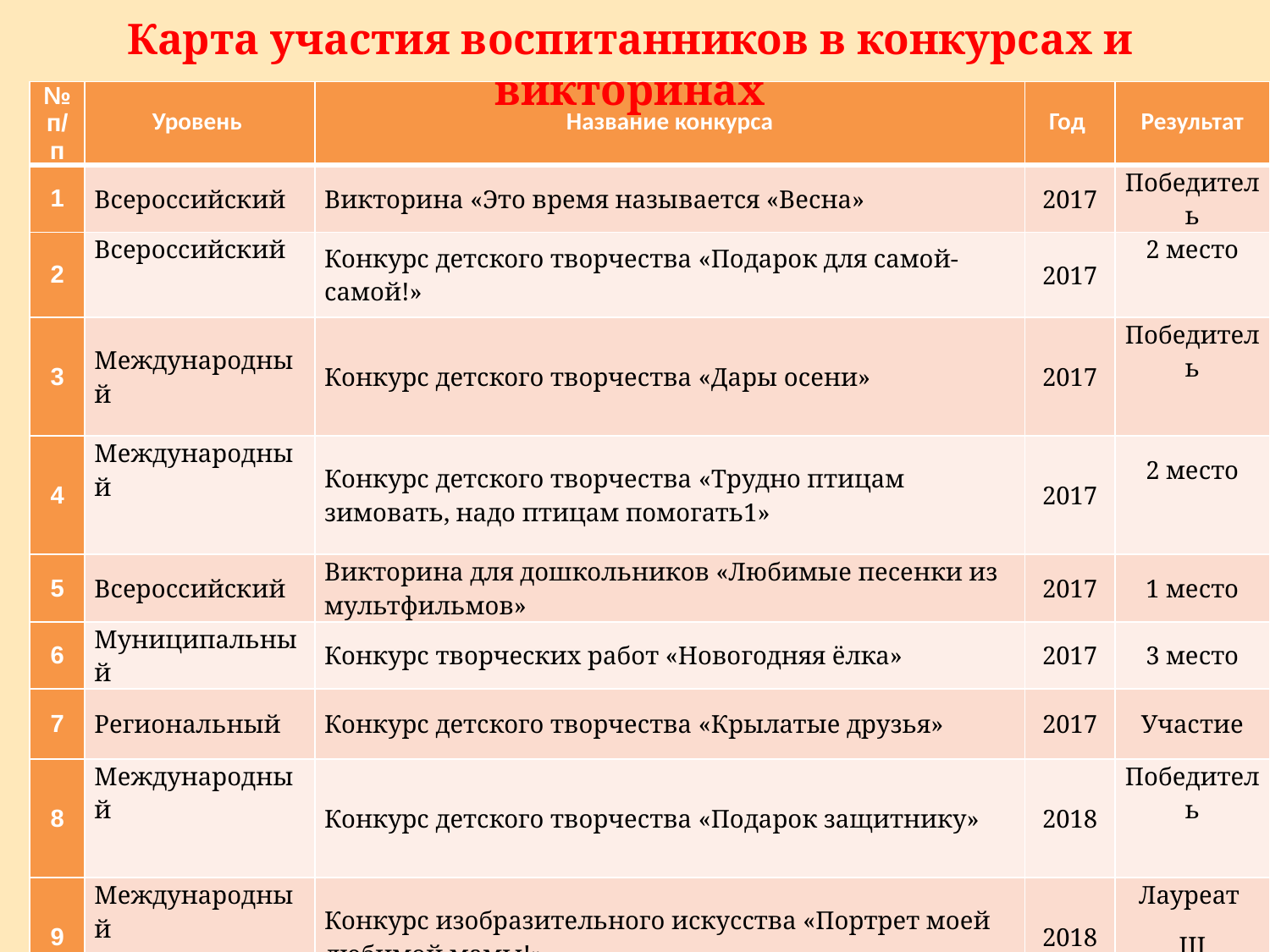

Карта участия воспитанников в конкурсах и викторинах
| № п/п | Уровень | Название конкурса | Год | Результат |
| --- | --- | --- | --- | --- |
| 1 | Всероссийский | Викторина «Это время называется «Весна» | 2017 | Победитель |
| 2 | Всероссийский | Конкурс детского творчества «Подарок для самой-самой!» | 2017 | 2 место |
| 3 | Международный | Конкурс детского творчества «Дары осени» | 2017 | Победитель |
| 4 | Международный | Конкурс детского творчества «Трудно птицам зимовать, надо птицам помогать1» | 2017 | 2 место |
| 5 | Всероссийский | Викторина для дошкольников «Любимые песенки из мультфильмов» | 2017 | 1 место |
| 6 | Муниципальный | Конкурс творческих работ «Новогодняя ёлка» | 2017 | 3 место |
| 7 | Региональный | Конкурс детского творчества «Крылатые друзья» | 2017 | Участие |
| 8 | Международный | Конкурс детского творчества «Подарок защитнику» | 2018 | Победитель |
| 9 | Международный | Конкурс изобразительного искусства «Портрет моей любимой мамы!» | 2018 | Лауреат III степени |
| 10 | Муниципальный | Творческий конкурс «Пасхальное яйцо – 2018» | 2018 | 1 место |
| 11 | ДОУ | Конкурс поделок из природного материала «Осенняя фантазия» | 2018 | 1 место |
| 12 | Всероссийский | Викторина для дошкольников «Осень в загадках» | 2018 | 1 место |